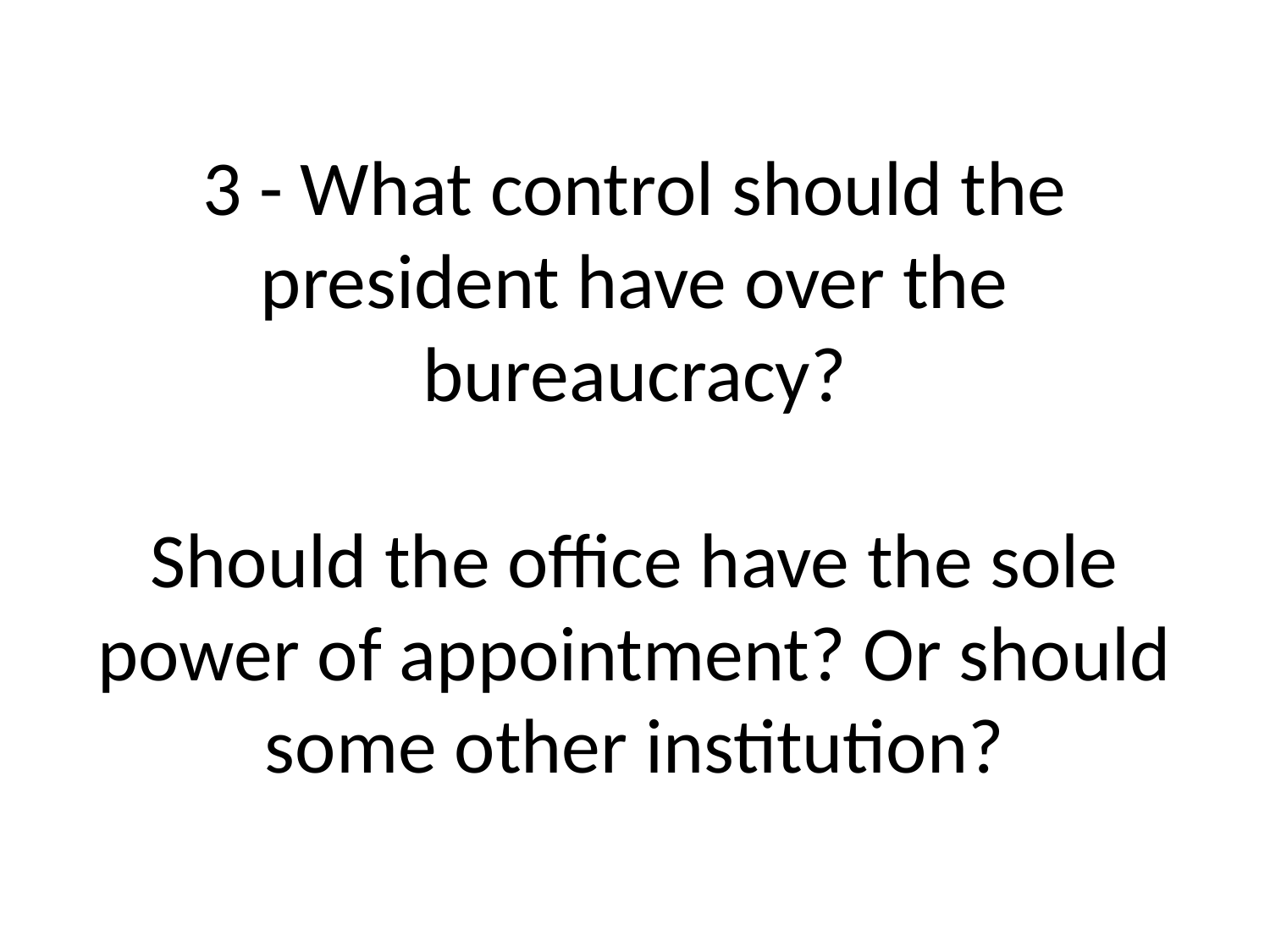

# 3 - What control should the president have over the bureaucracy? Should the office have the sole power of appointment? Or should some other institution?